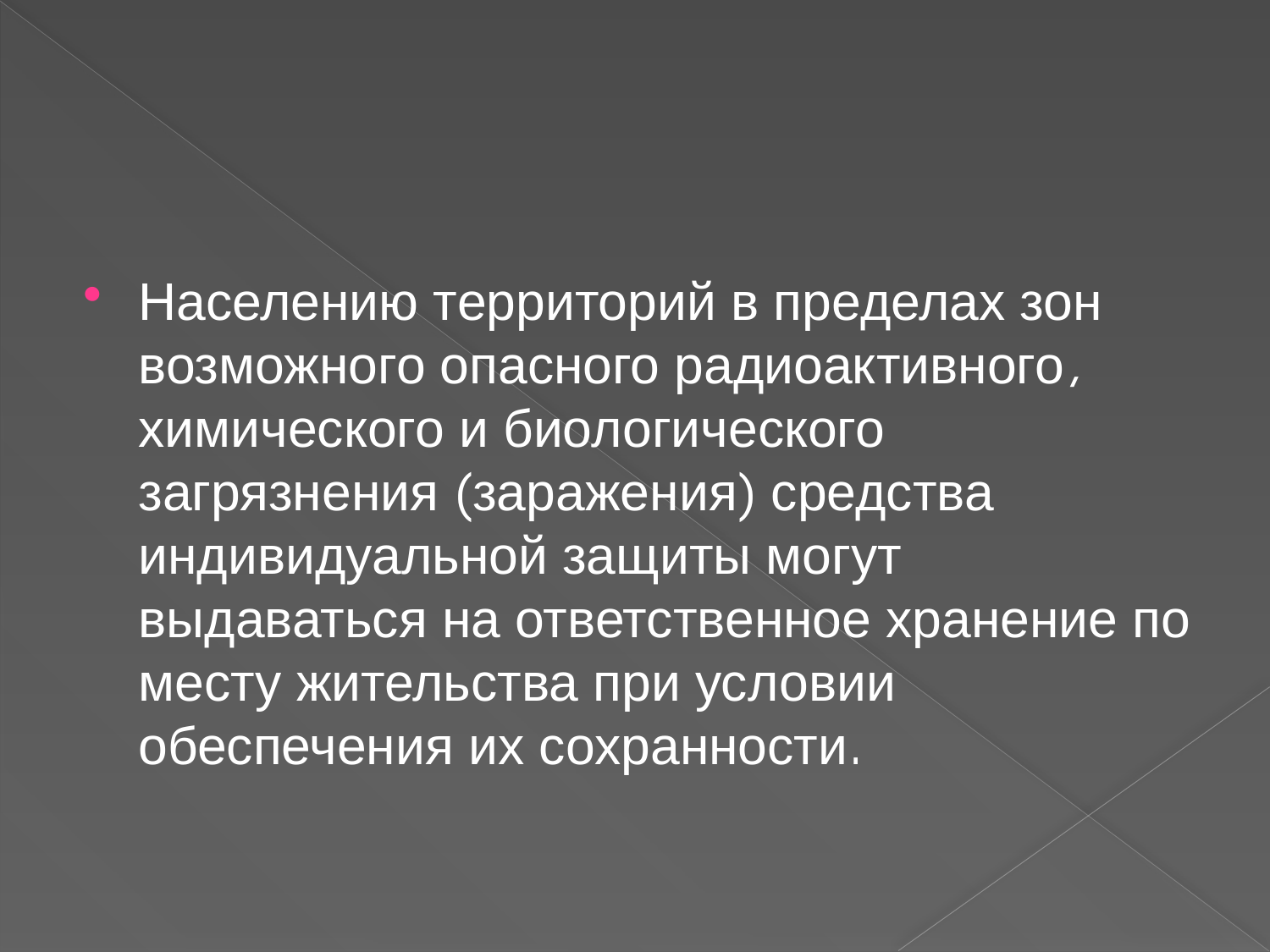

#
Населению территорий в пределах зон возможного опасного радиоактивного, химического и биологического загрязнения (заражения) средства индивидуальной защиты могут выдаваться на ответственное хранение по месту жительства при условии обеспечения их сохранности.